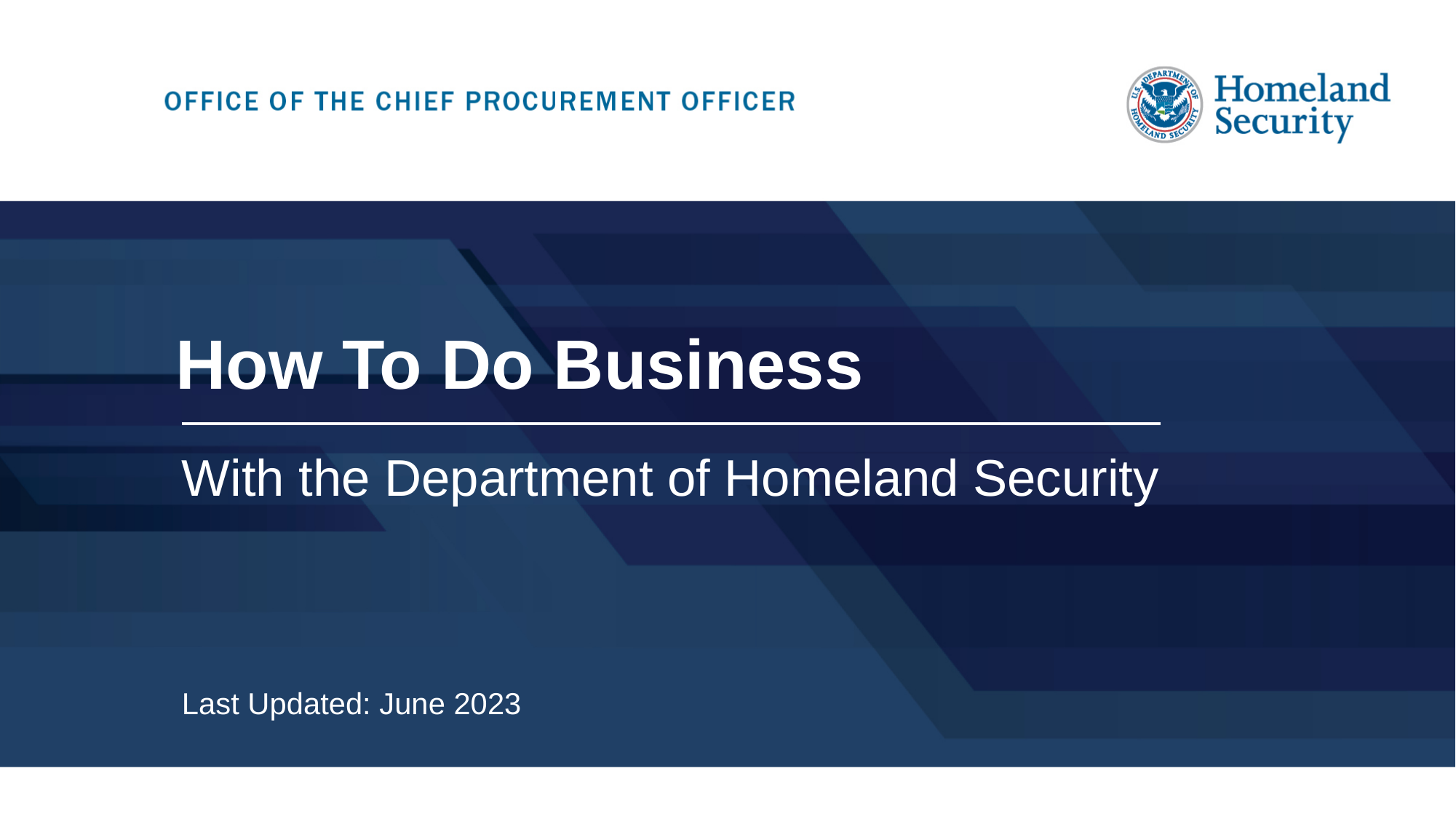

How To Do Business
# With the Department of Homeland Security
Last Updated: June 2023